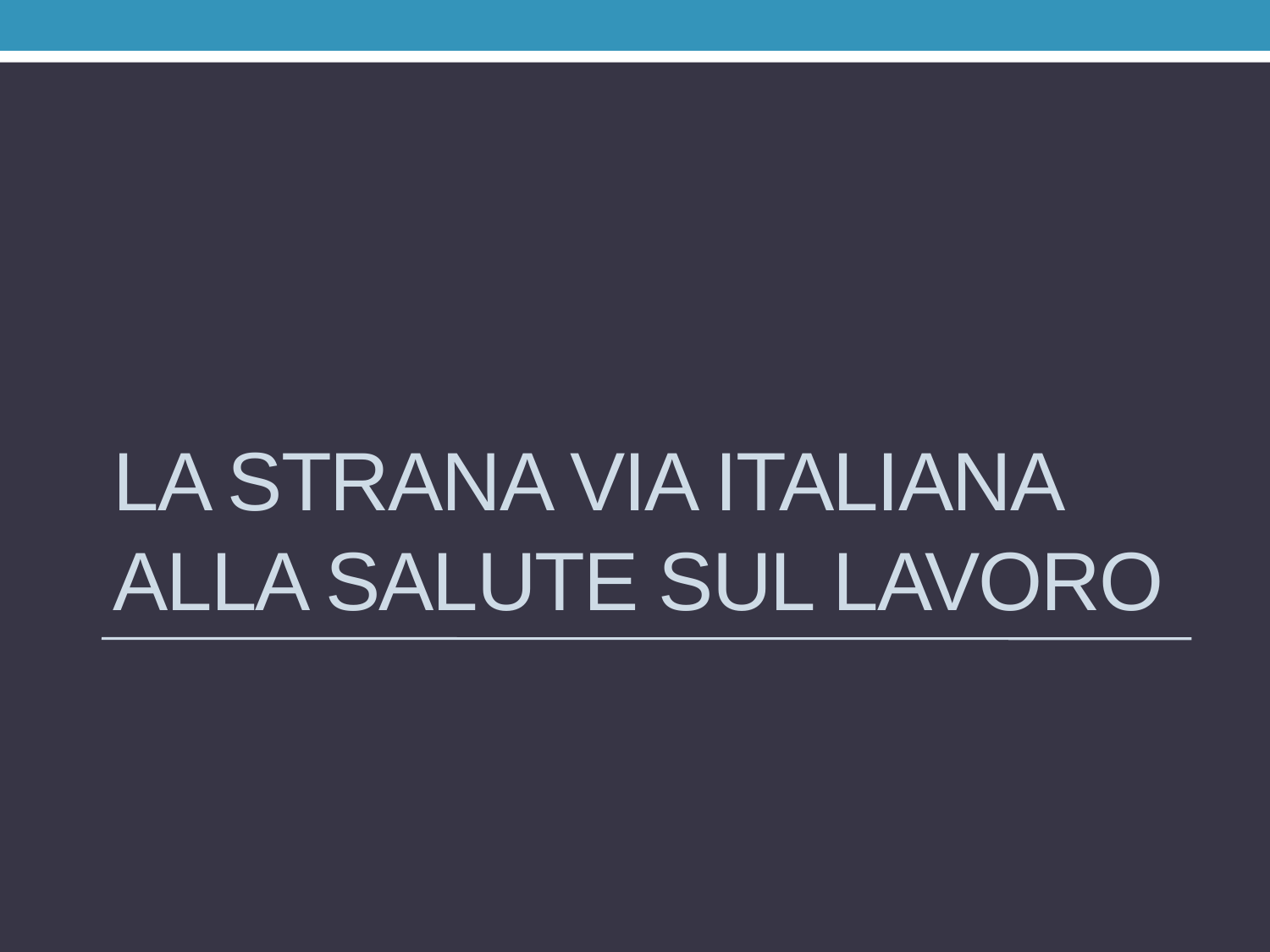

# La strana via italiana alla salute sul lavoro